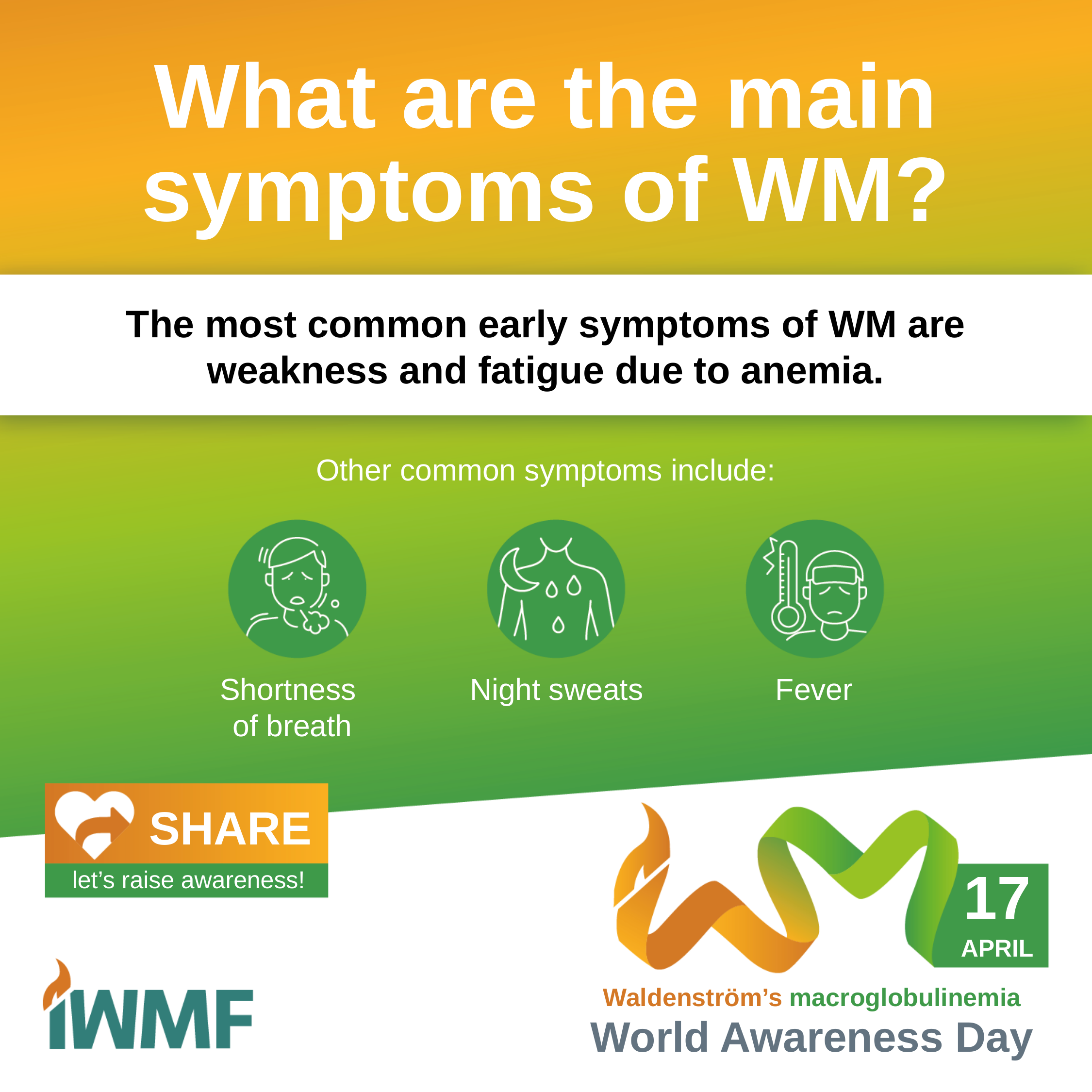

What are the main symptoms of WM?
The most common early symptoms of WM are weakness and fatigue due to anemia.
Other common symptoms include:
Shortness
of breath
Night sweats
Fever
SHARE
let’s raise awareness!
17
APRIL
Waldenström’s macroglobulinemia
World Awareness Day